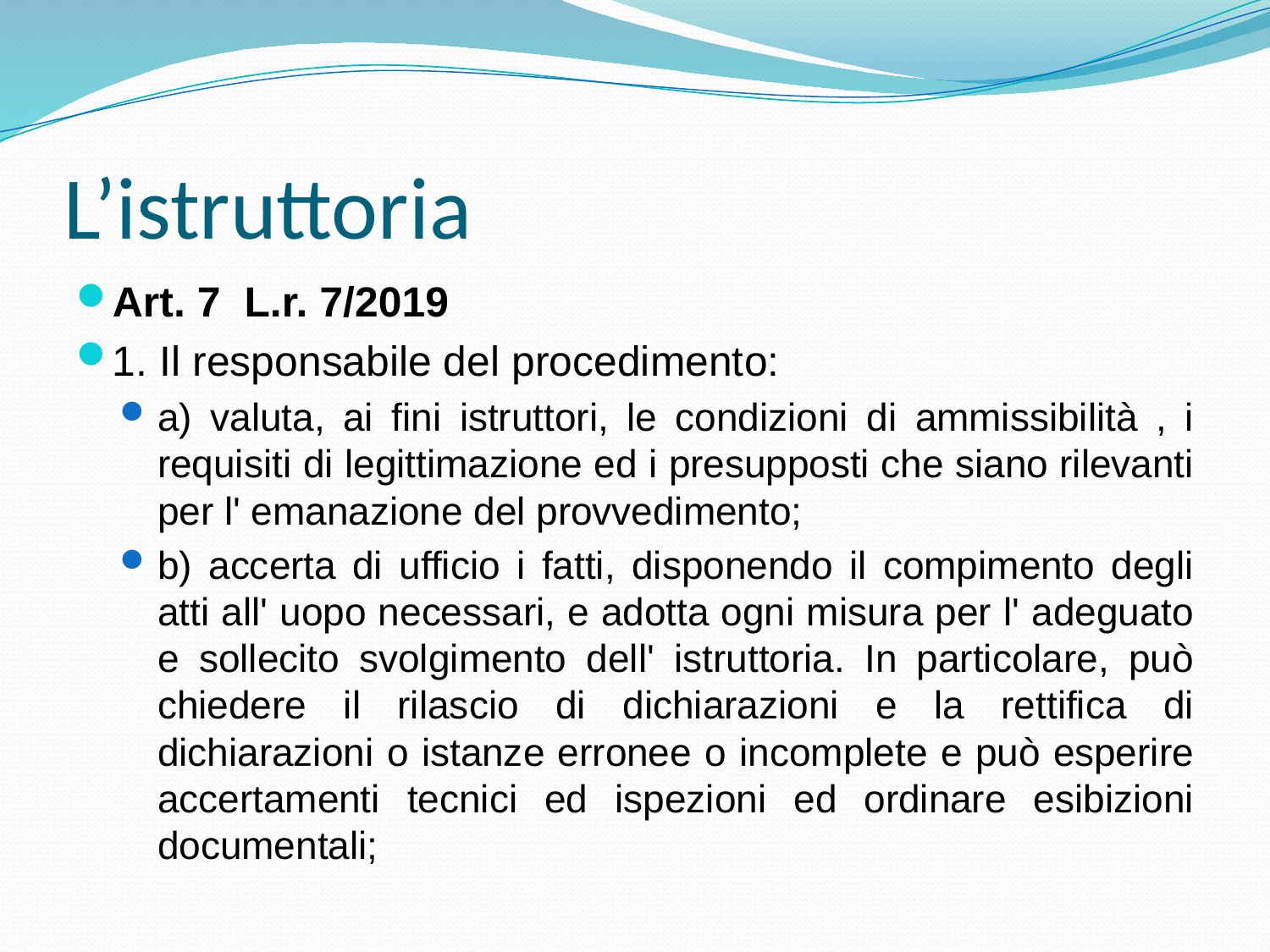

# L’istruttoria
Art. 7  L.r. 7/2019
1. Il responsabile del procedimento:
a) valuta, ai fini istruttori, le condizioni di ammissibilità , i requisiti di legittimazione ed i presupposti che siano rilevanti per l' emanazione del provvedimento;
b) accerta di ufficio i fatti, disponendo il compimento degli atti all' uopo necessari, e adotta ogni misura per l' adeguato e sollecito svolgimento dell' istruttoria. In particolare, può chiedere il rilascio di dichiarazioni e la rettifica di dichiarazioni o istanze erronee o incomplete e può esperire accertamenti tecnici ed ispezioni ed ordinare esibizioni documentali;